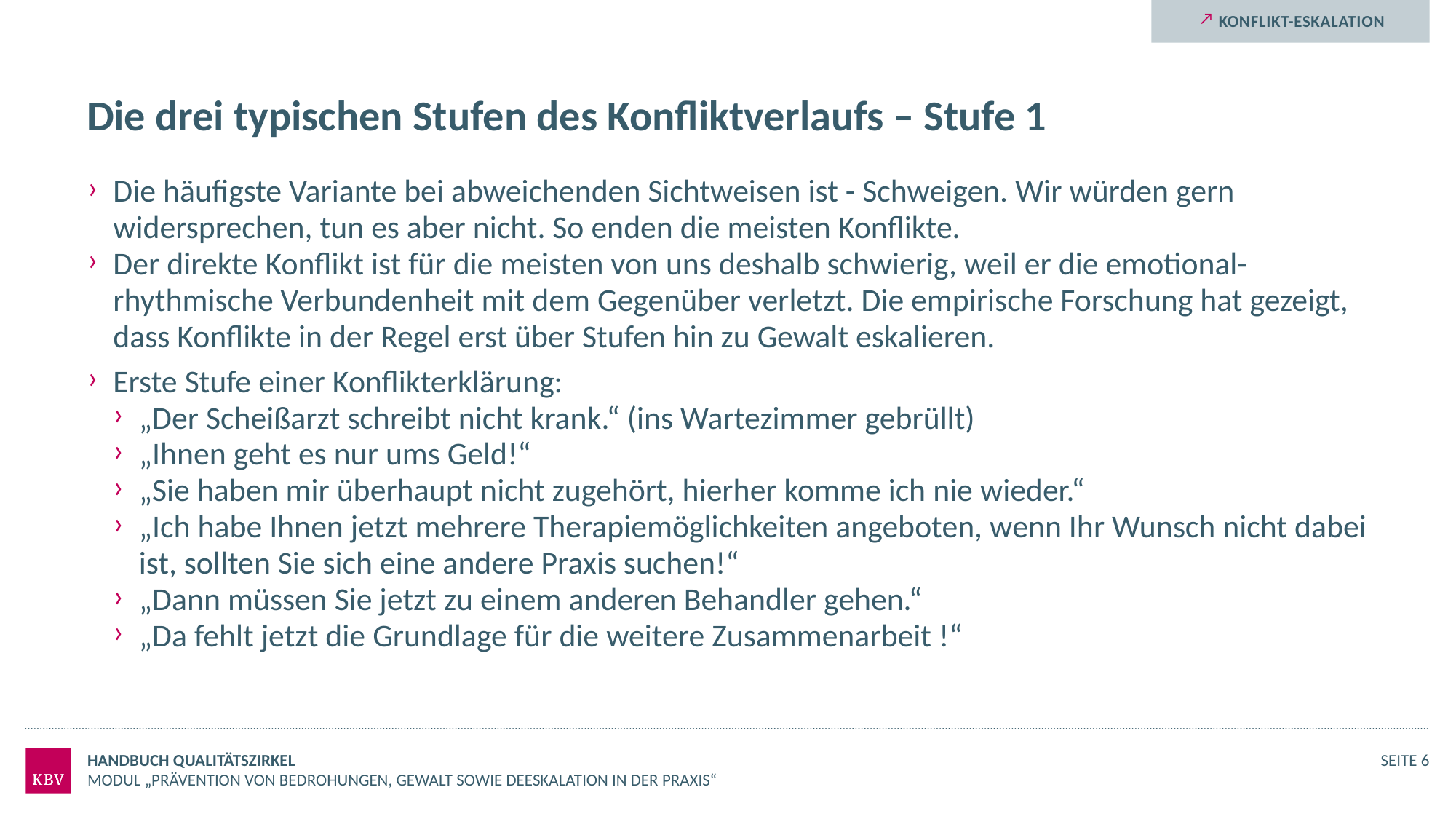

Konflikt-Eskalation
# Die drei typischen Stufen des Konfliktverlaufs – Stufe 1
Die häufigste Variante bei abweichenden Sichtweisen ist - Schweigen. Wir würden gern widersprechen, tun es aber nicht. So enden die meisten Konflikte.
Der direkte Konflikt ist für die meisten von uns deshalb schwierig, weil er die emotional-rhythmische Verbundenheit mit dem Gegenüber verletzt. Die empirische Forschung hat gezeigt, dass Konflikte in der Regel erst über Stufen hin zu Gewalt eskalieren.
Erste Stufe einer Konflikterklärung:
„Der Scheißarzt schreibt nicht krank.“ (ins Wartezimmer gebrüllt)
„Ihnen geht es nur ums Geld!“
„Sie haben mir überhaupt nicht zugehört, hierher komme ich nie wieder.“
„Ich habe Ihnen jetzt mehrere Therapiemöglichkeiten angeboten, wenn Ihr Wunsch nicht dabei ist, sollten Sie sich eine andere Praxis suchen!“
„Dann müssen Sie jetzt zu einem anderen Behandler gehen.“
„Da fehlt jetzt die Grundlage für die weitere Zusammenarbeit !“
Handbuch Qualitätszirkel
Seite 6
Modul „Prävention von Bedrohungen, Gewalt sowie Deeskalation in der Praxis“